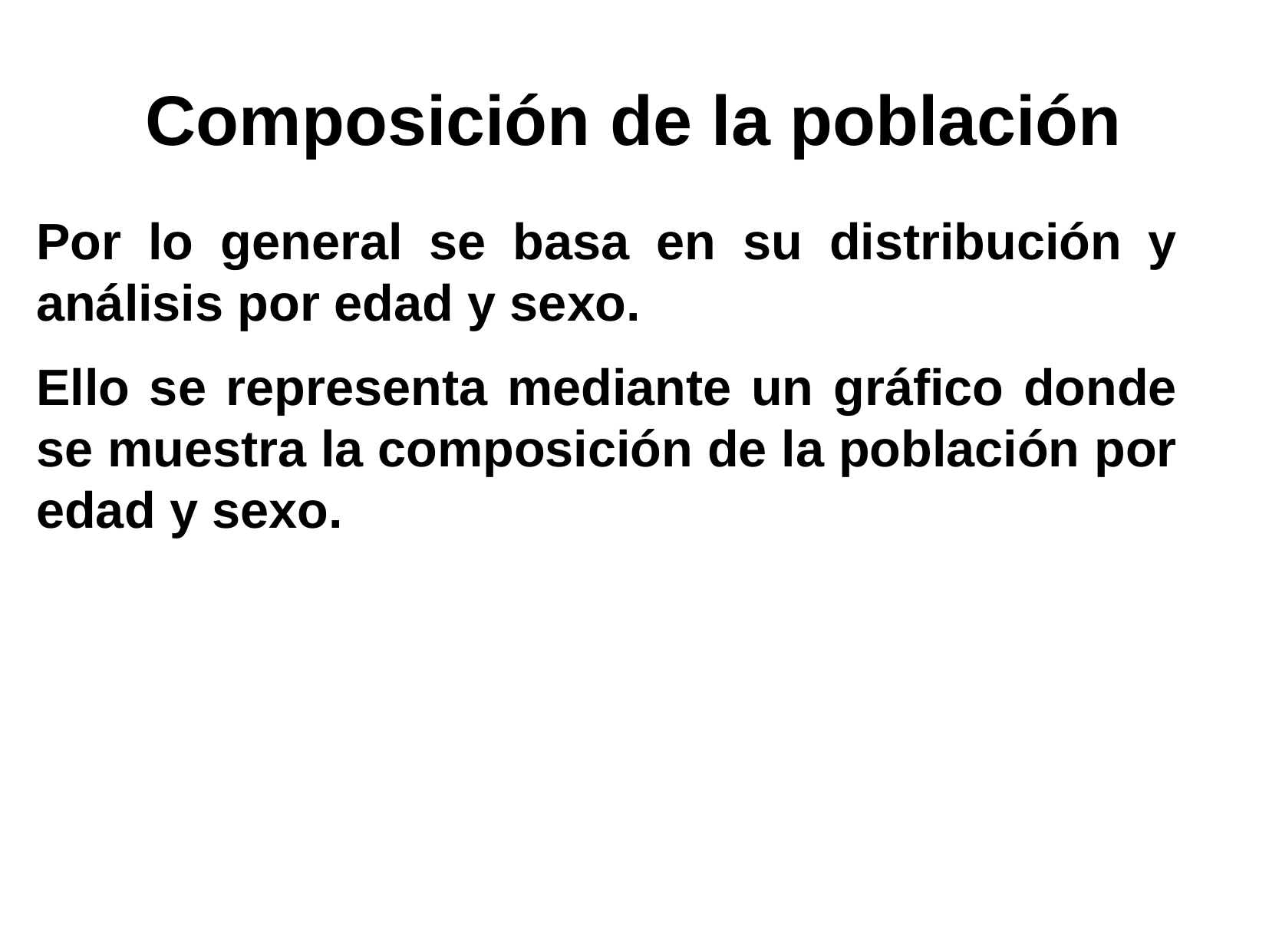

Composición de la población
Por lo general se basa en su distribución y análisis por edad y sexo.
Ello se representa mediante un gráfico donde se muestra la composición de la población por edad y sexo.